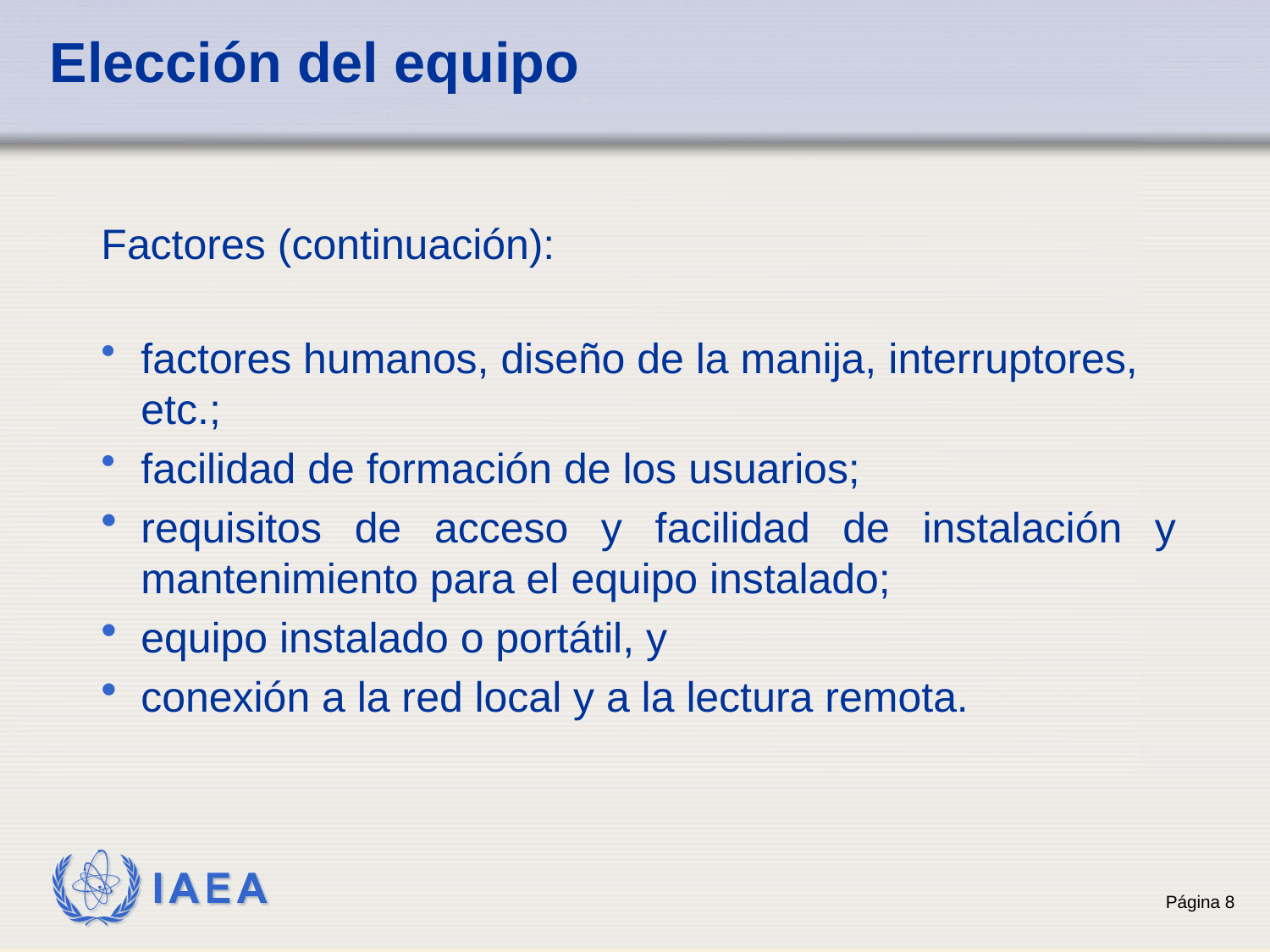

# Elección del equipo
Factores (continuación):

factores humanos, diseño de la manija, interruptores, etc.;
facilidad de formación de los usuarios;
requisitos de acceso y facilidad de instalación y mantenimiento para el equipo instalado;
equipo instalado o portátil, y
conexión a la red local y a la lectura remota.

8